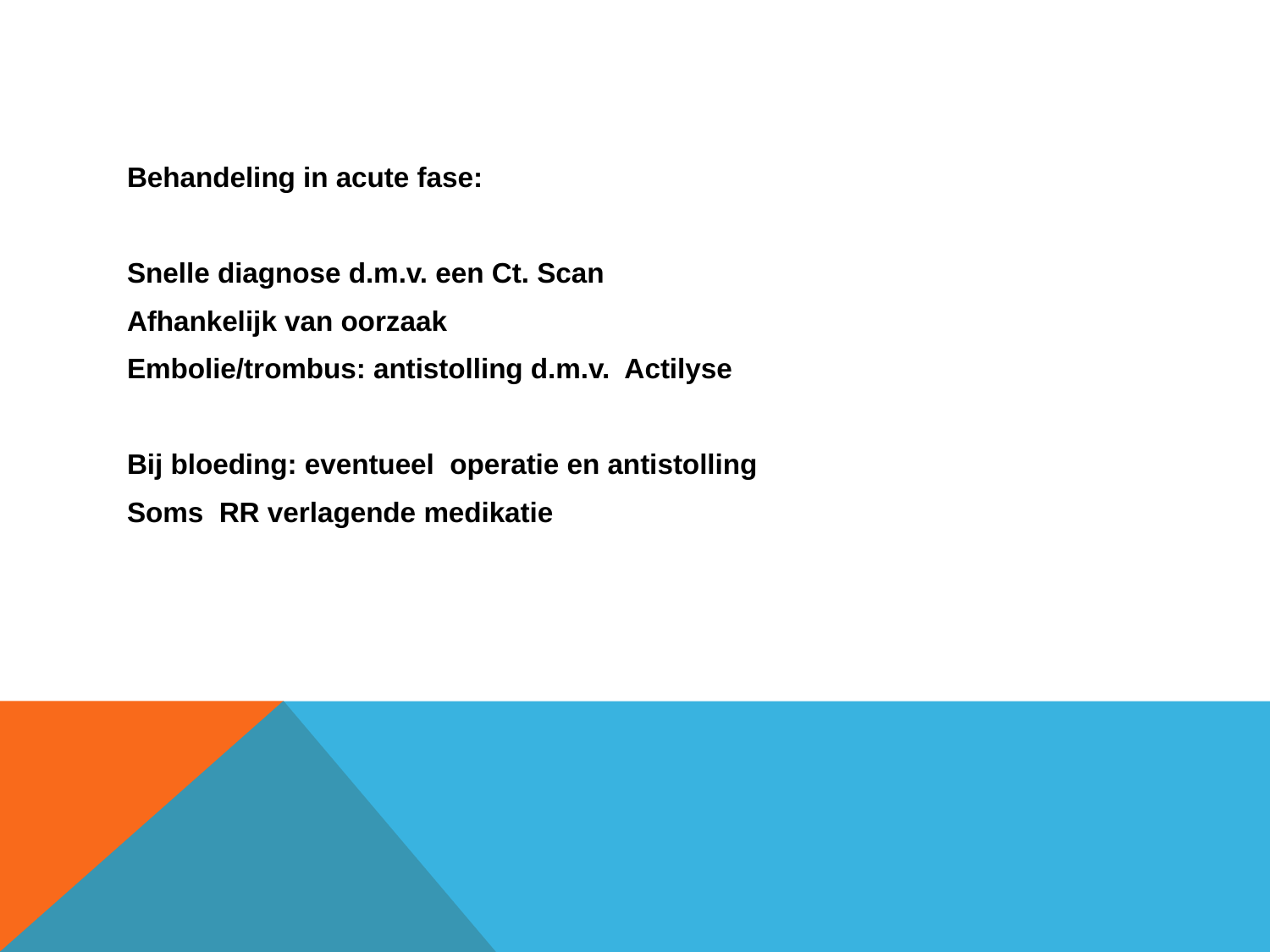

#
Behandeling in acute fase:

Snelle diagnose d.m.v. een Ct. Scan
Afhankelijk van oorzaak
Embolie/trombus: antistolling d.m.v.  Actilyse

Bij bloeding: eventueel  operatie en antistolling
Soms  RR verlagende medikatie